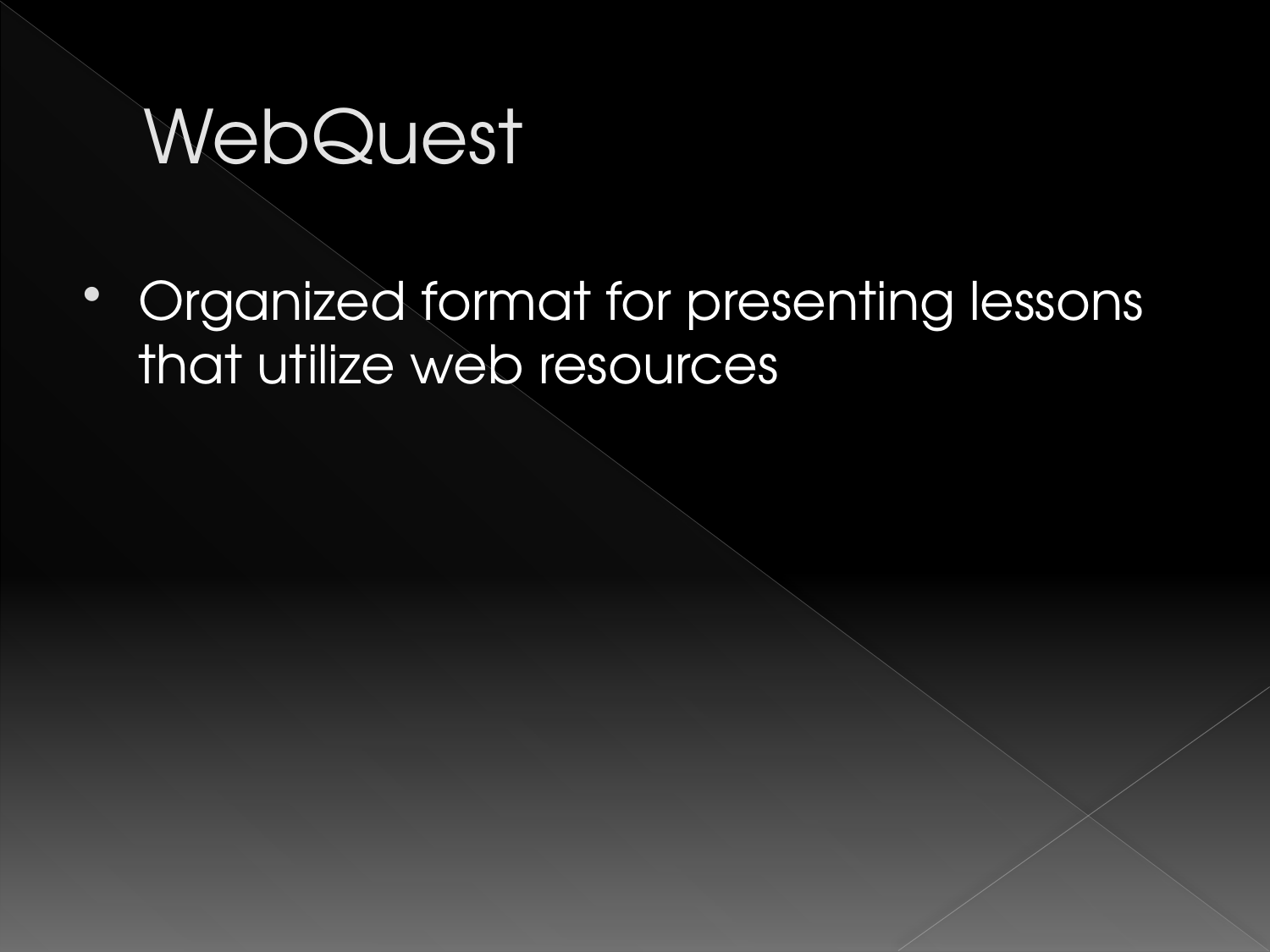

# WebQuest
Organized format for presenting lessons that utilize web resources